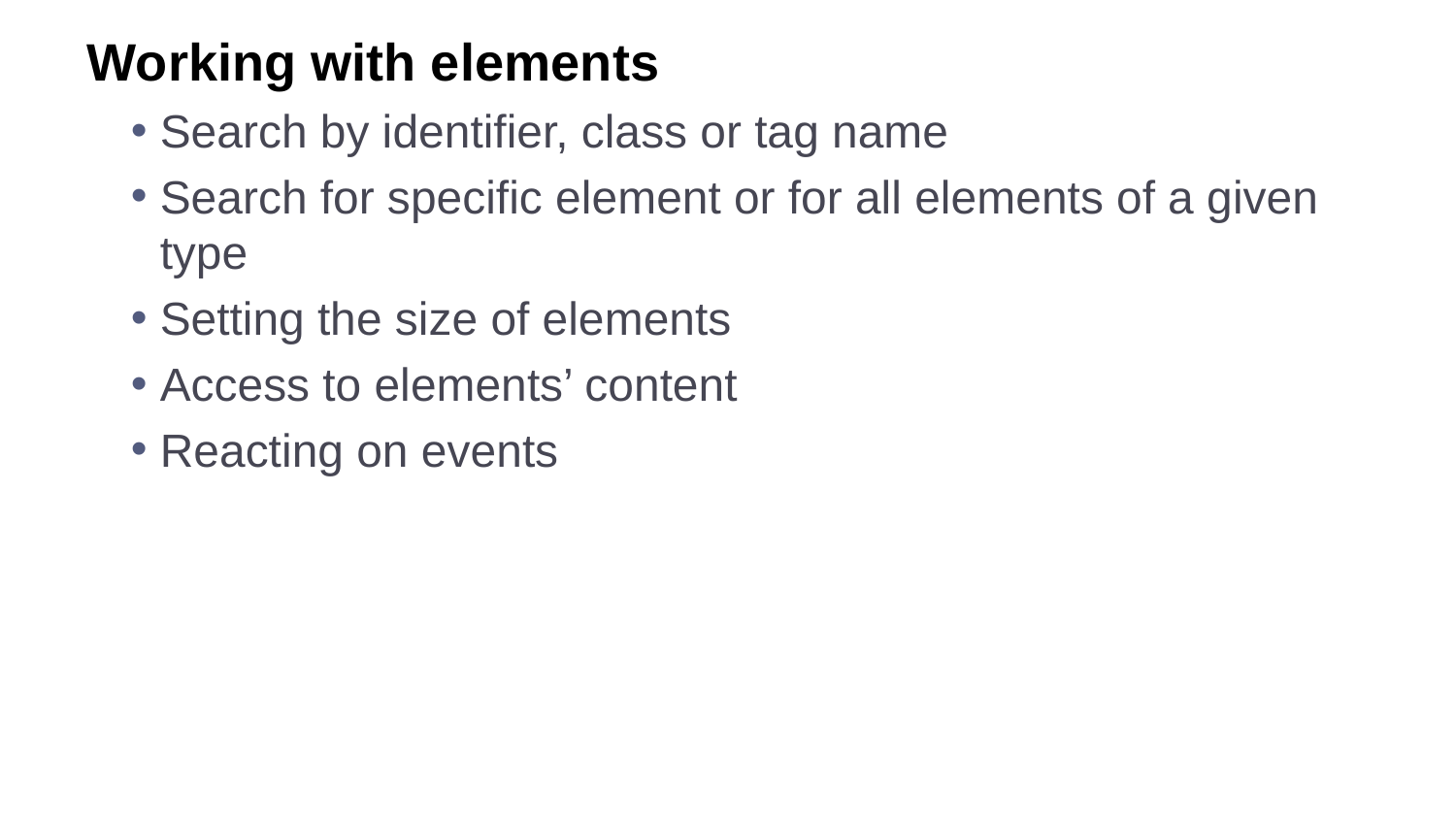

Working with elements
Search by identifier, class or tag name
Search for specific element or for all elements of a given type
Setting the size of elements
Access to elements’ content
Reacting on events